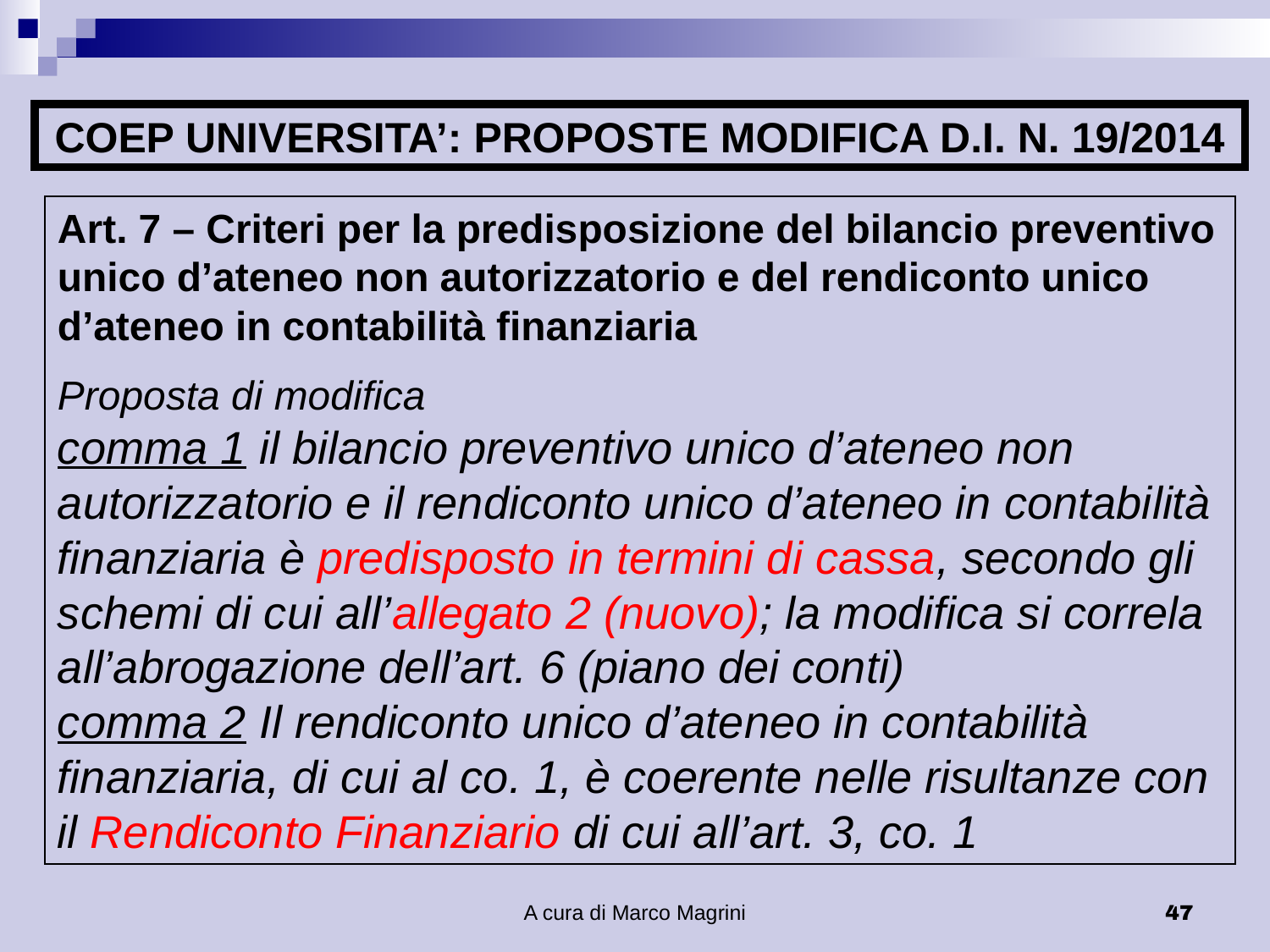

COEP UNIVERSITA’: PROPOSTE MODIFICA D.I. N. 19/2014
Art. 7 – Criteri per la predisposizione del bilancio preventivo unico d’ateneo non autorizzatorio e del rendiconto unico d’ateneo in contabilità finanziaria

Proposta di modifica
comma 1 il bilancio preventivo unico d’ateneo non autorizzatorio e il rendiconto unico d’ateneo in contabilità finanziaria è predisposto in termini di cassa, secondo gli schemi di cui all’allegato 2 (nuovo); la modifica si correla all’abrogazione dell’art. 6 (piano dei conti)
comma 2 Il rendiconto unico d’ateneo in contabilità finanziaria, di cui al co. 1, è coerente nelle risultanze con il Rendiconto Finanziario di cui all’art. 3, co. 1
A cura di Marco Magrini
47